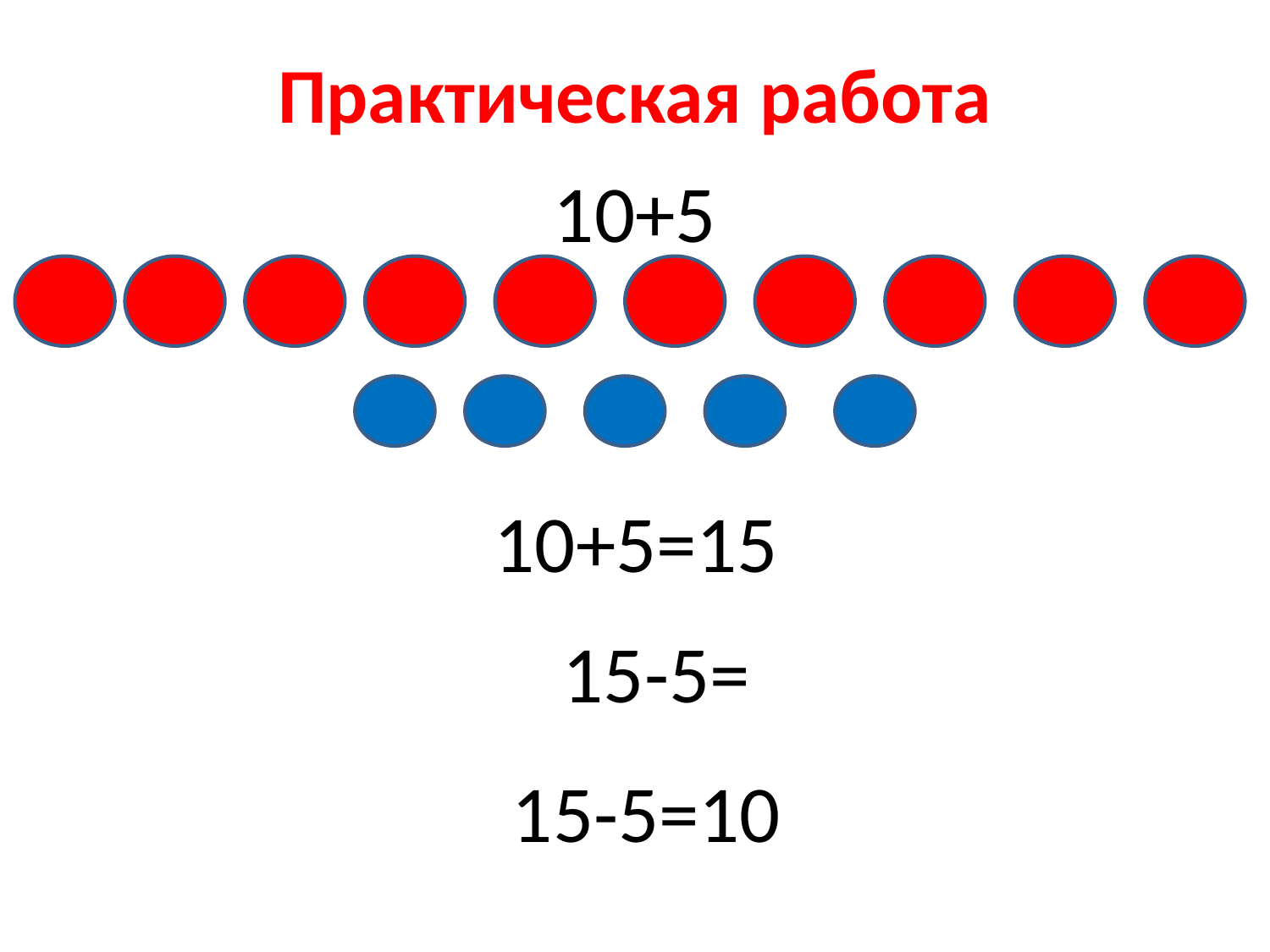

# Практическая работа
10+5

10+5=15
15-5=
15-5=10